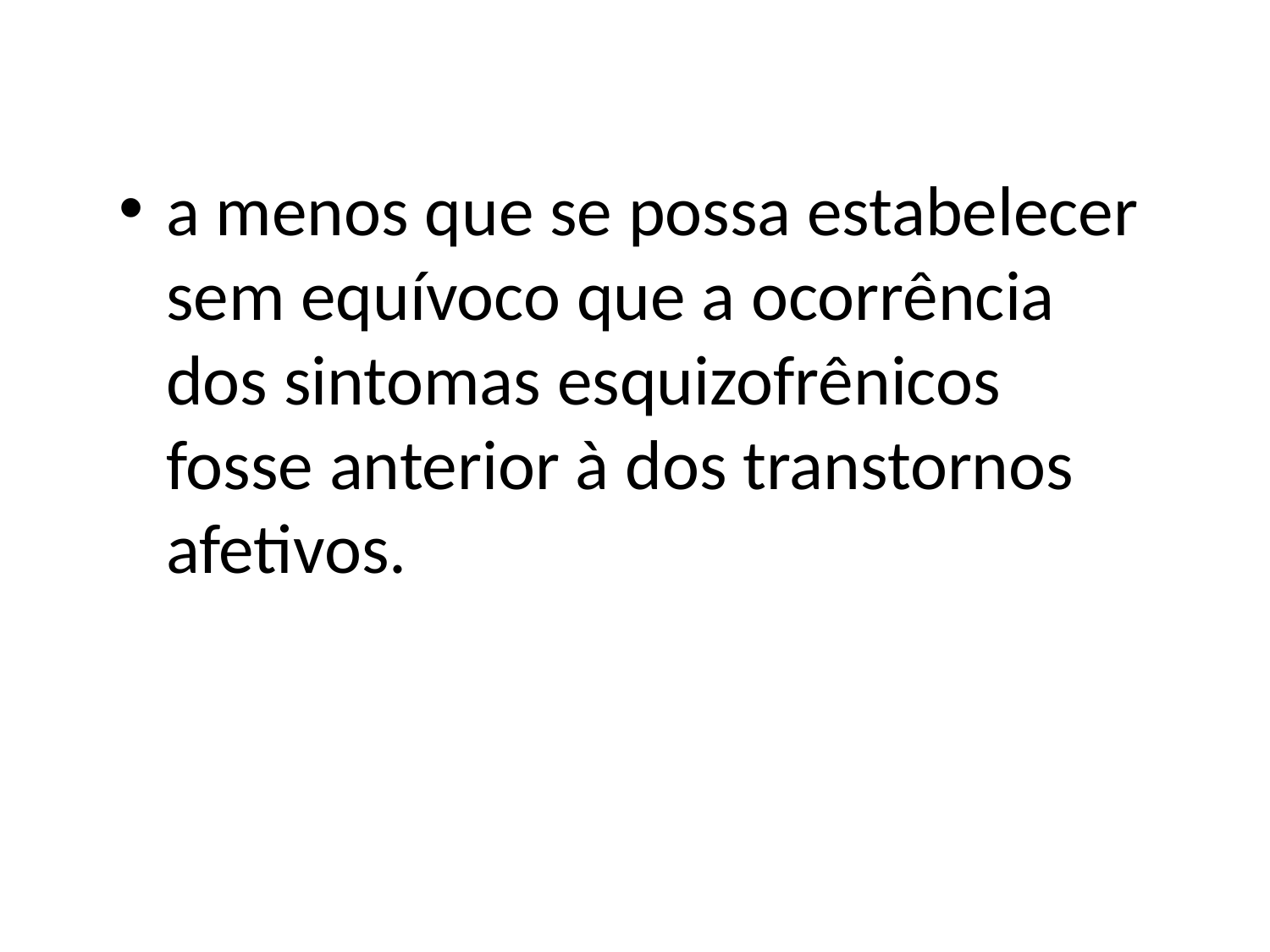

a menos que se possa estabelecer sem equívoco que a ocorrência dos sintomas esquizofrênicos fosse anterior à dos transtornos afetivos.